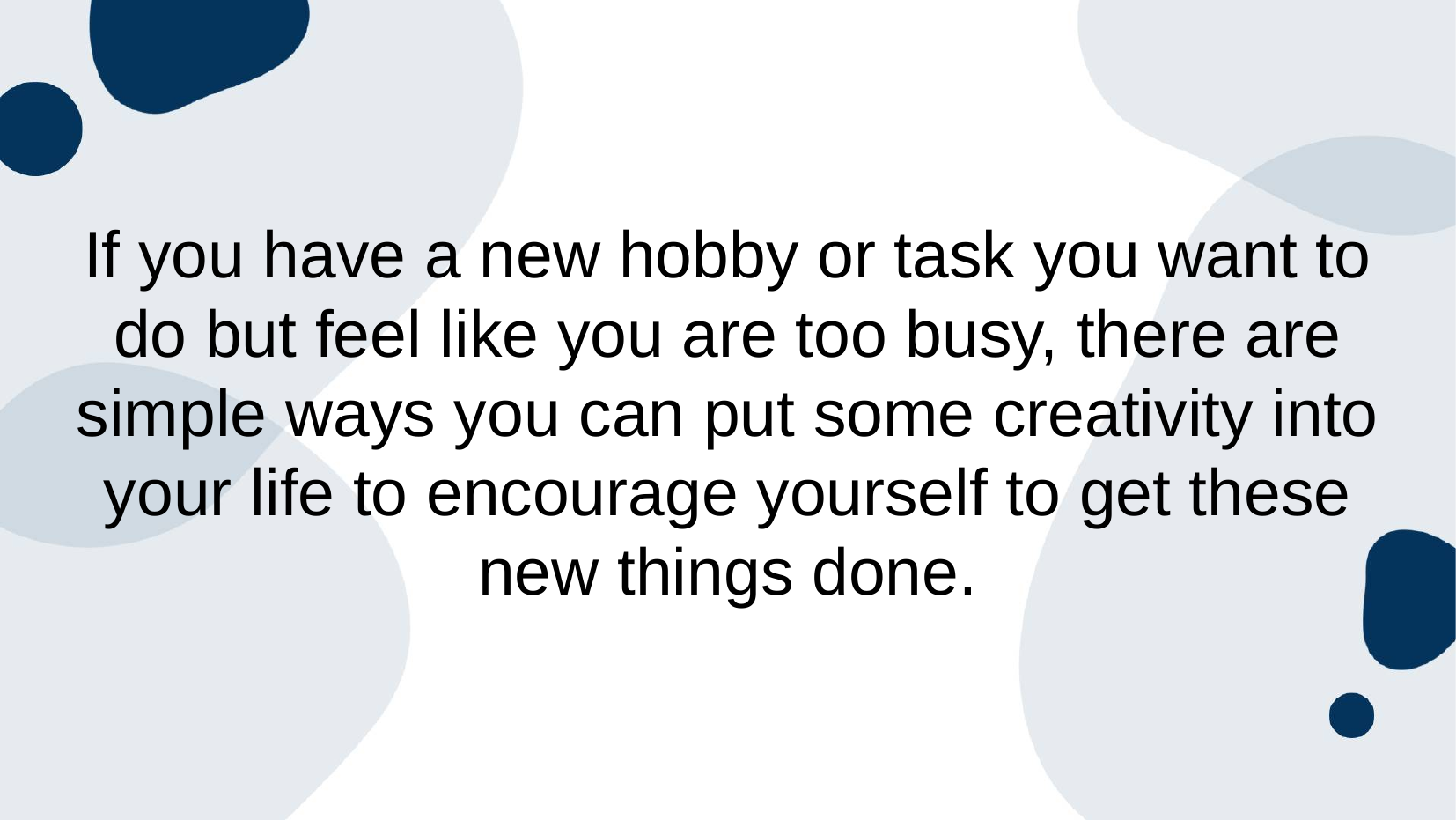

If you have a new hobby or task you want to do but feel like you are too busy, there are simple ways you can put some creativity into your life to encourage yourself to get these new things done.